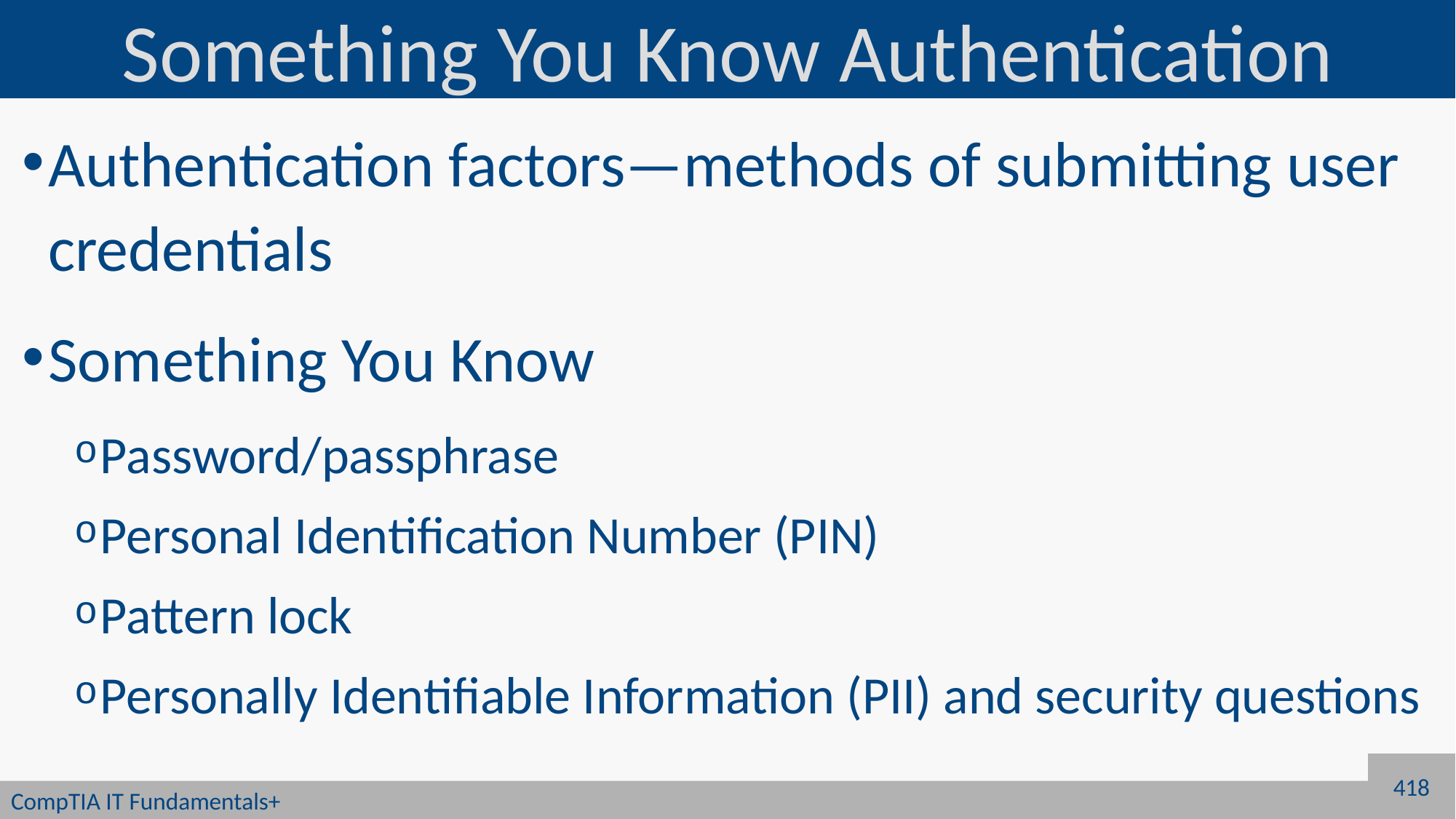

# Something You Know Authentication
Authentication factors—methods of submitting user credentials
Something You Know
Password/passphrase
Personal Identification Number (PIN)
Pattern lock
Personally Identifiable Information (PII) and security questions
418
CompTIA IT Fundamentals+